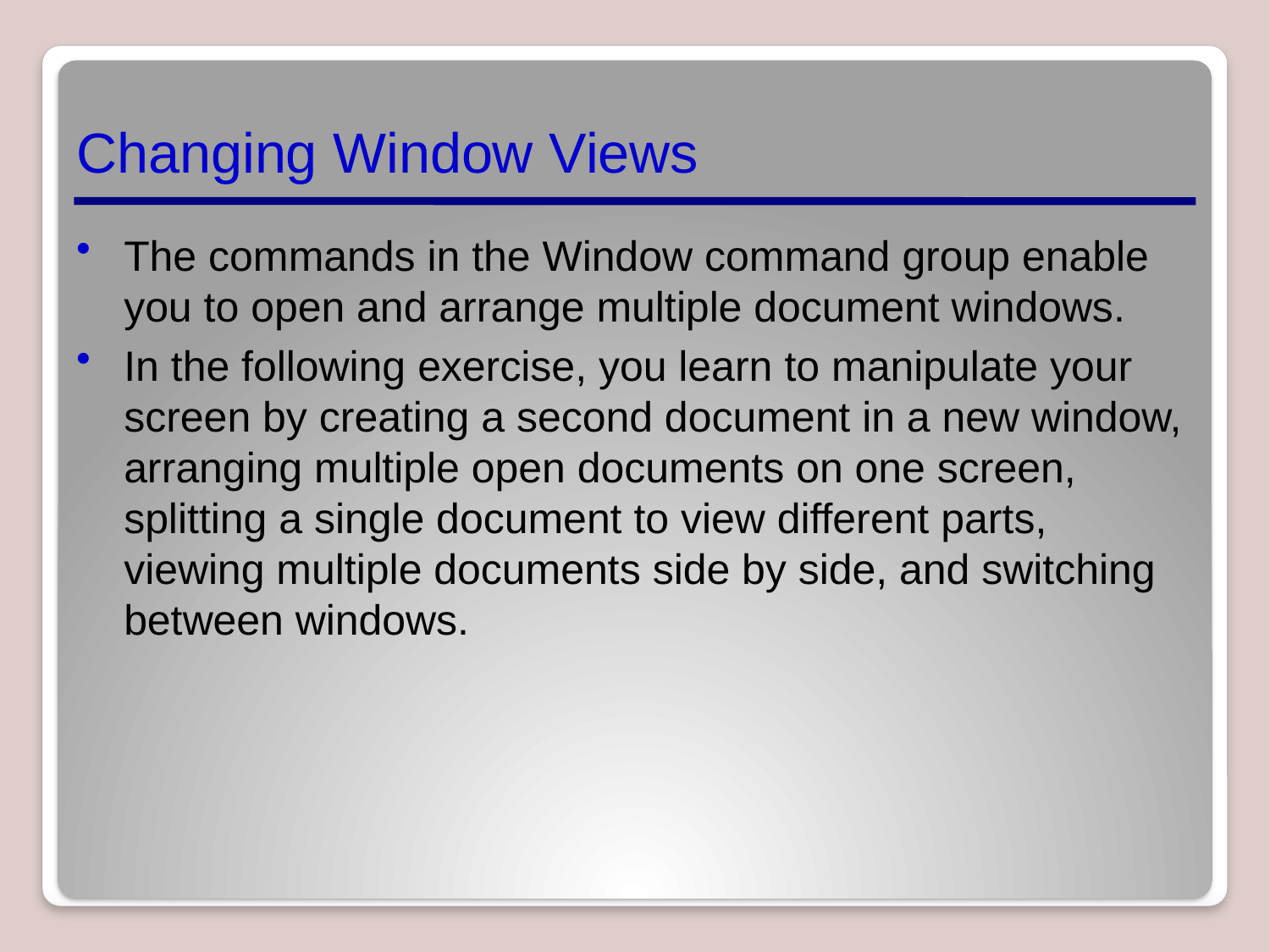

# Changing Window Views
The commands in the Window command group enable you to open and arrange multiple document windows.
In the following exercise, you learn to manipulate your screen by creating a second document in a new window, arranging multiple open documents on one screen, splitting a single document to view different parts, viewing multiple documents side by side, and switching between windows.